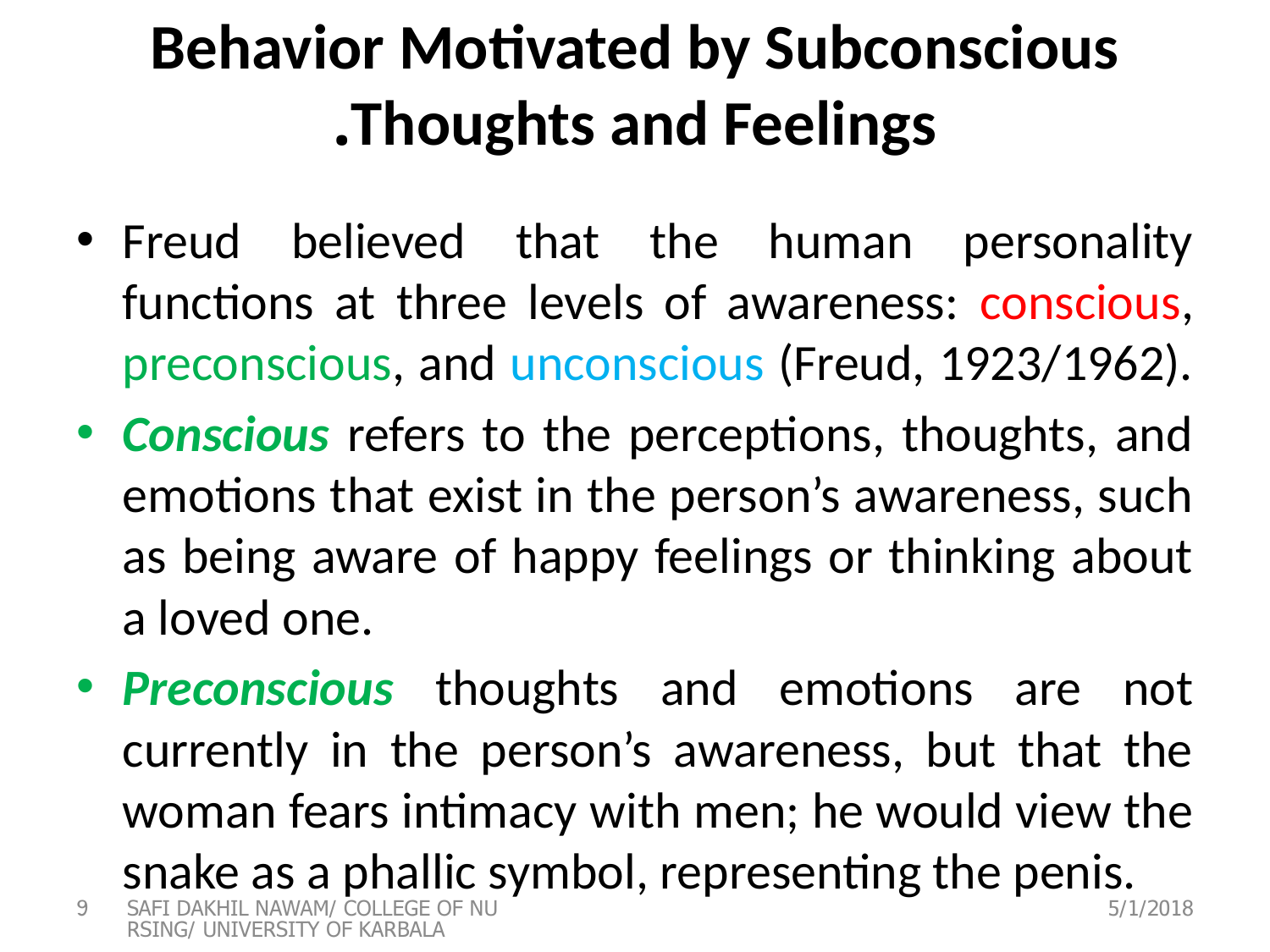

# Behavior Motivated by Subconscious Thoughts and Feelings.
Freud believed that the human personality functions at three levels of awareness: conscious, preconscious, and unconscious (Freud, 1923/1962).
Conscious refers to the perceptions, thoughts, and emotions that exist in the person’s awareness, such as being aware of happy feelings or thinking about a loved one.
Preconscious thoughts and emotions are not currently in the person’s awareness, but that the woman fears intimacy with men; he would view the snake as a phallic symbol, representing the penis.
9
SAFI DAKHIL NAWAM/ COLLEGE OF NURSING/ UNIVERSITY OF KARBALA
5/1/2018